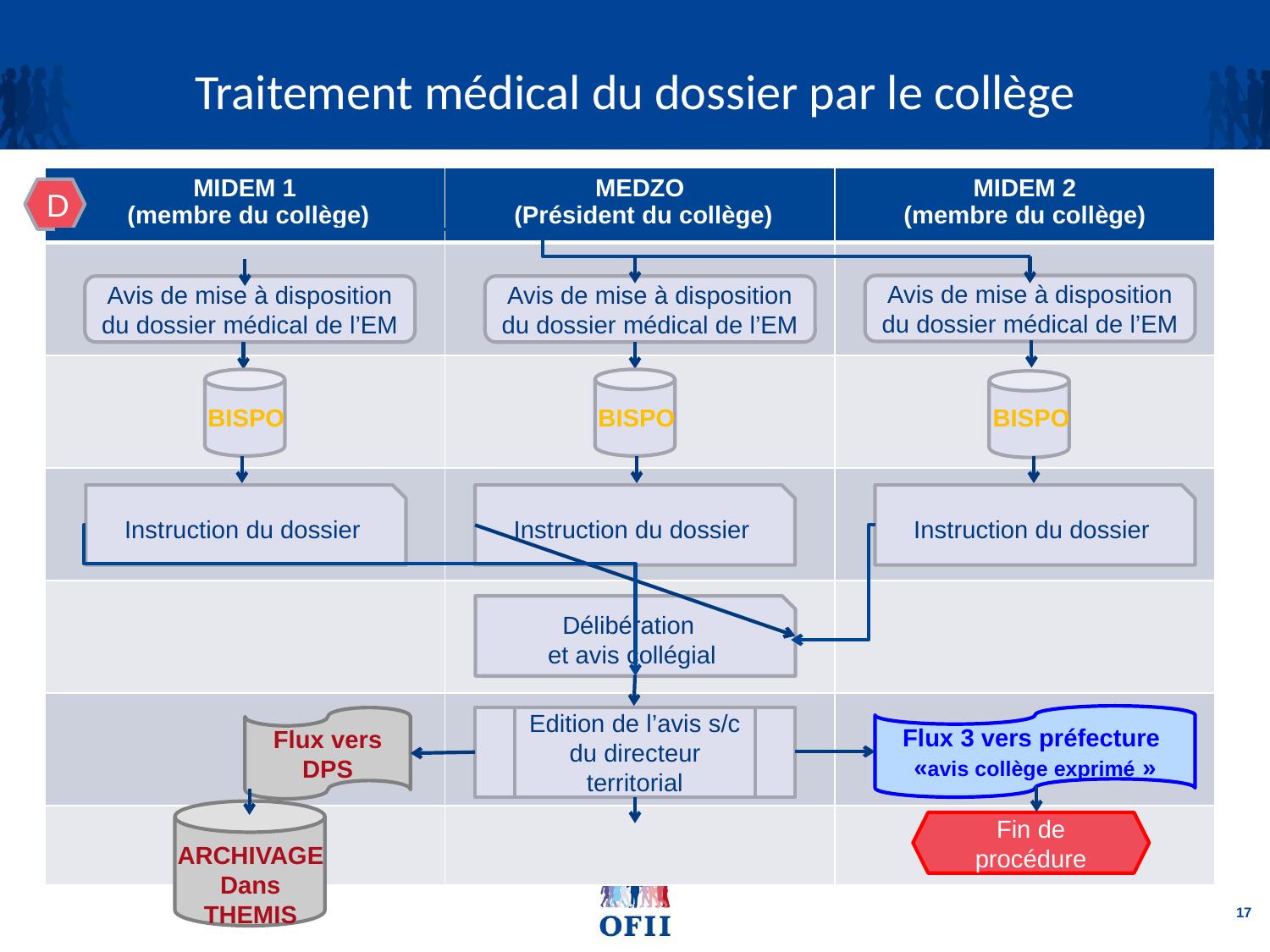

# Traitement médical du dossier par le collège
| MIDEM 1 (membre du collège) | MEDZO (Président du collège) | MIDEM 2 (membre du collège) |
| --- | --- | --- |
|  |  |  |
|  |  |  |
|  |  |  |
|  |  |  |
|  |  |  |
|  |  |  |
D
Avis de mise à disposition du dossier médical de l’EM
Avis de mise à disposition du dossier médical de l’EM
Avis de mise à disposition du dossier médical de l’EM

BISPO
BISPO
BISPO
Instruction du dossier
Instruction du dossier
Instruction du dossier
Délibération
et avis collégial
Flux 3 vers préfecture
«avis collège exprimé »
Edition de l’avis s/c du directeur territorial
Flux vers DPS

Fin de procédure
ARCHIVAGE
Dans THEMIS